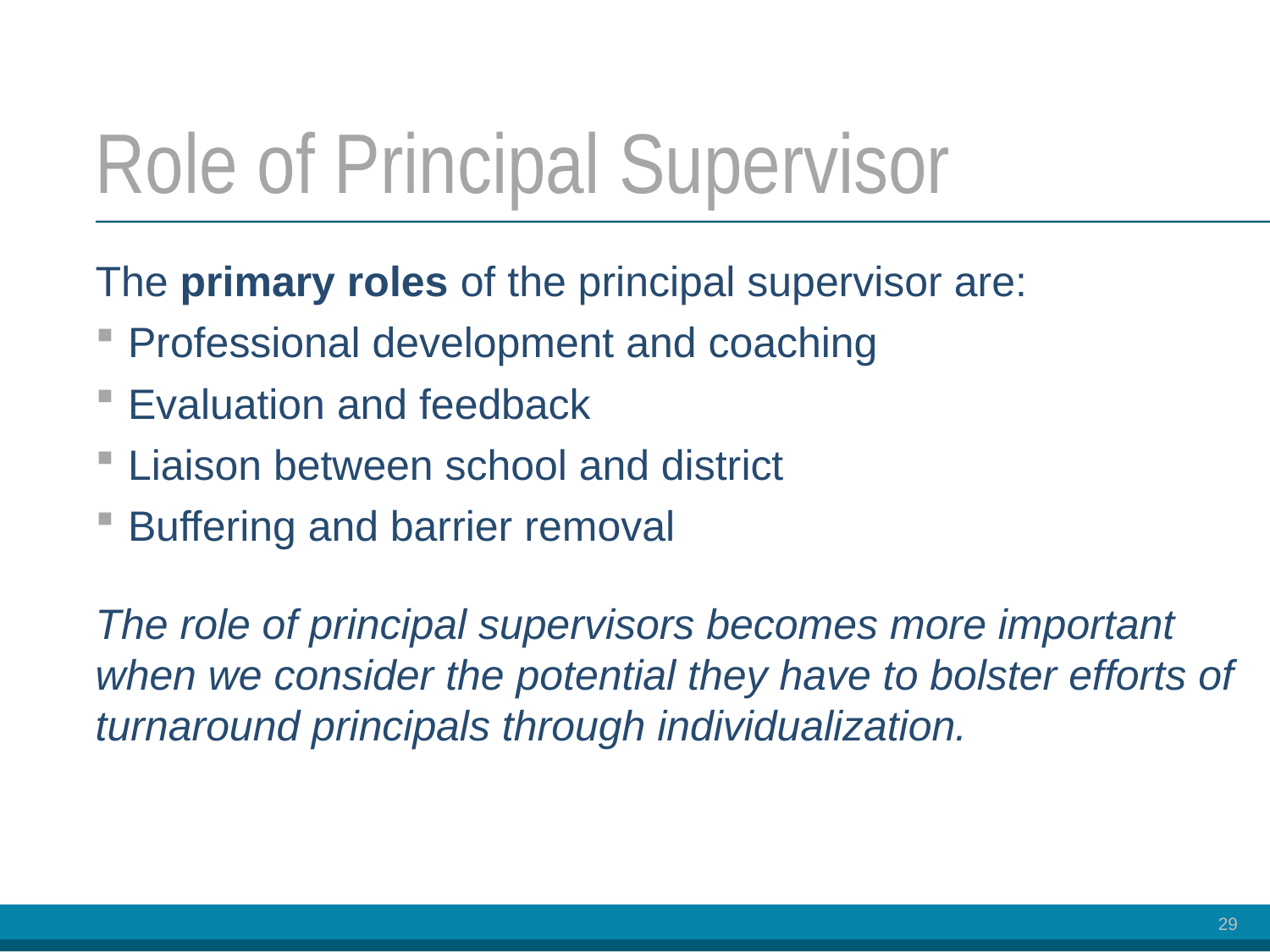

# Role of Principal Supervisor
The primary roles of the principal supervisor are:
Professional development and coaching
Evaluation and feedback
Liaison between school and district
Buffering and barrier removal

The role of principal supervisors becomes more important when we consider the potential they have to bolster efforts of turnaround principals through individualization.
29